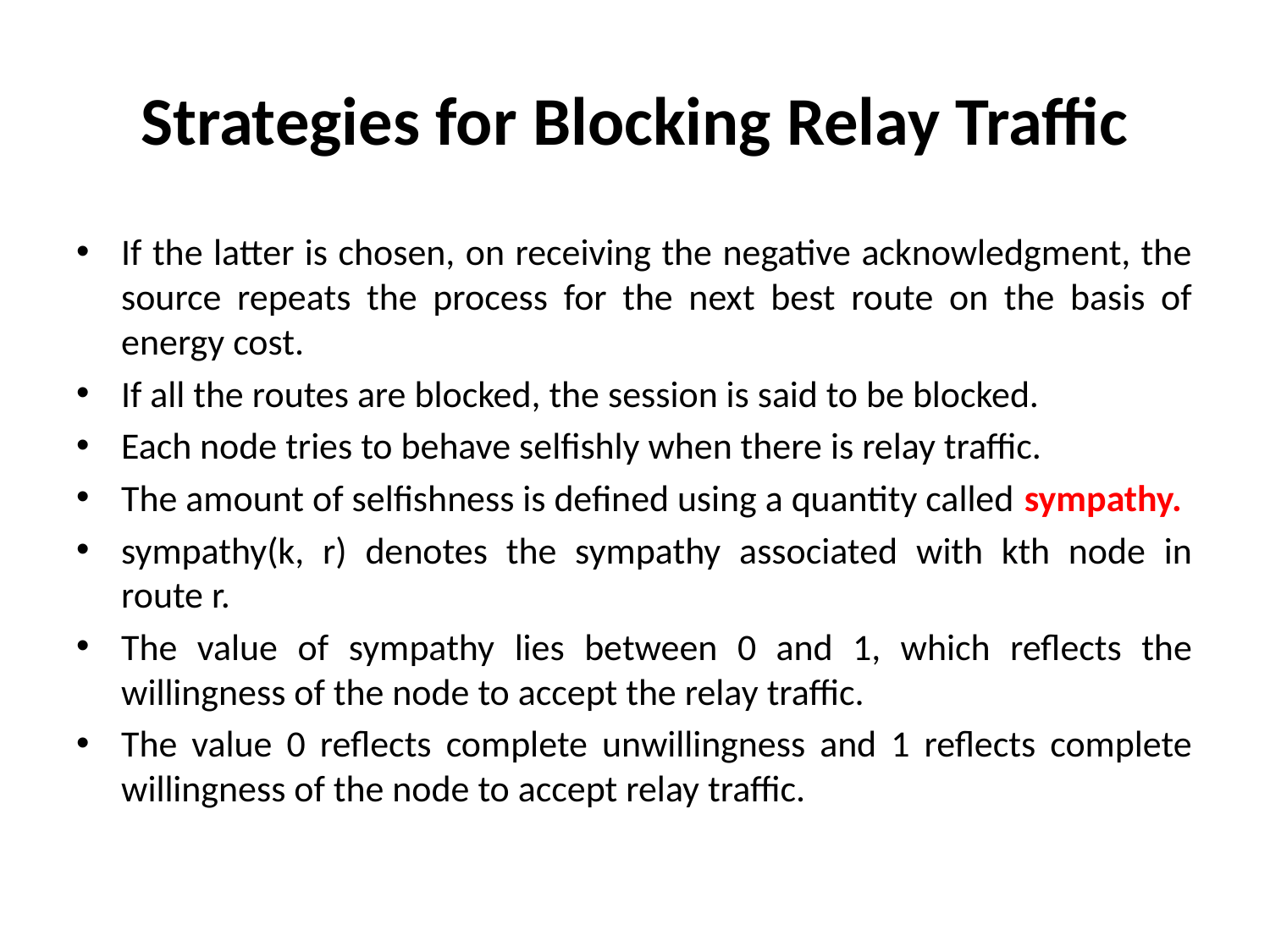

# Strategies for Blocking Relay Traffic
If the latter is chosen, on receiving the negative acknowledgment, the source repeats the process for the next best route on the basis of energy cost.
If all the routes are blocked, the session is said to be blocked.
Each node tries to behave selfishly when there is relay traffic.
The amount of selfishness is defined using a quantity called sympathy.
sympathy(k, r) denotes the sympathy associated with kth node in route r.
The value of sympathy lies between 0 and 1, which reflects the willingness of the node to accept the relay traffic.
The value 0 reflects complete unwillingness and 1 reflects complete willingness of the node to accept relay traffic.